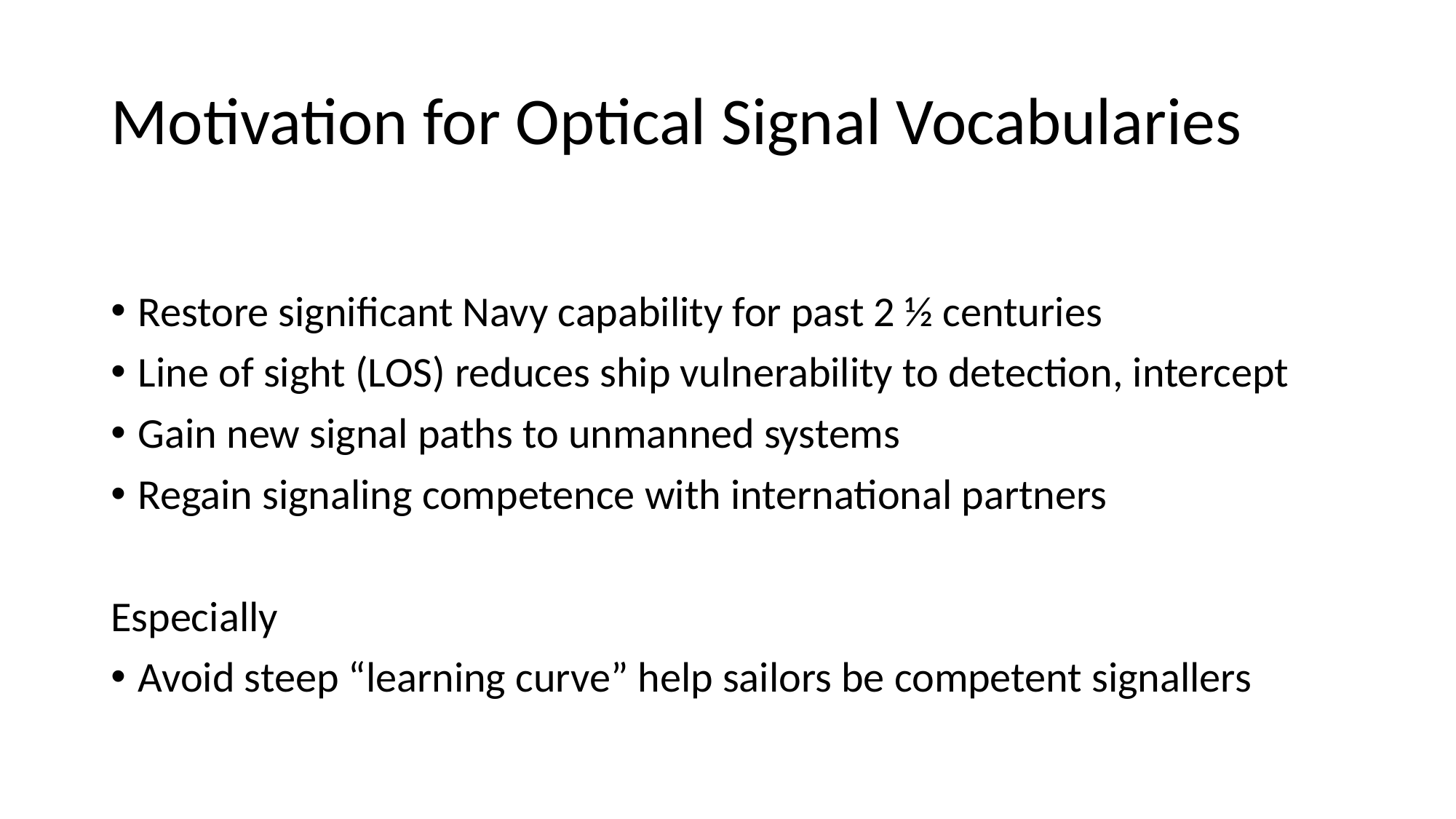

# Motivation for Optical Signal Vocabularies

Restore significant Navy capability for past 2 ½ centuries
Line of sight (LOS) reduces ship vulnerability to detection, intercept
Gain new signal paths to unmanned systems
Regain signaling competence with international partners

Especially
Avoid steep “learning curve” help sailors be competent signallers